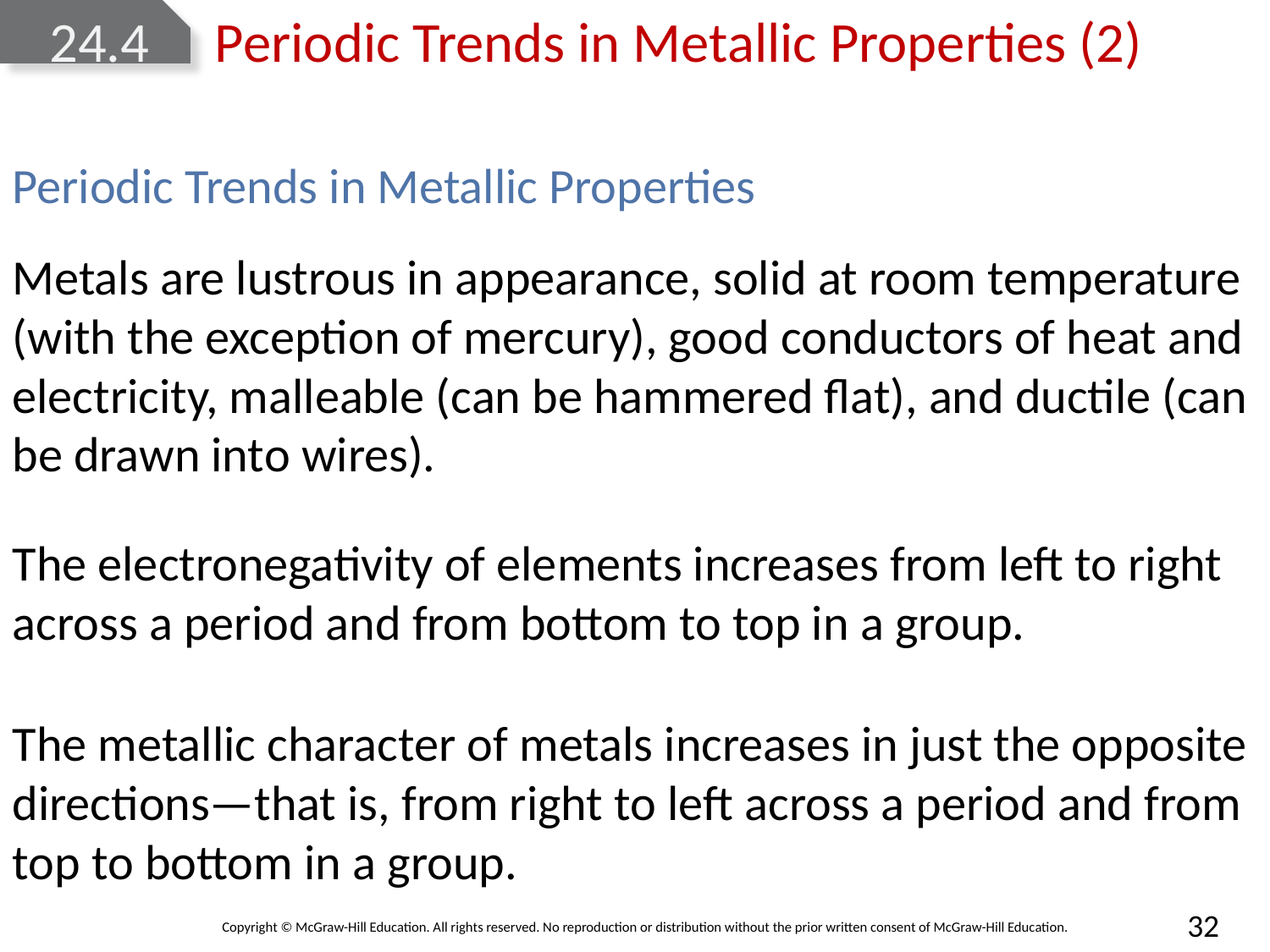

# 24.4 Periodic Trends in Metallic Properties (2)
Periodic Trends in Metallic Properties
Metals are lustrous in appearance, solid at room temperature (with the exception of mercury), good conductors of heat and electricity, malleable (can be hammered flat), and ductile (can be drawn into wires).
The electronegativity of elements increases from left to right across a period and from bottom to top in a group.
The metallic character of metals increases in just the opposite directions—that is, from right to left across a period and from top to bottom in a group.